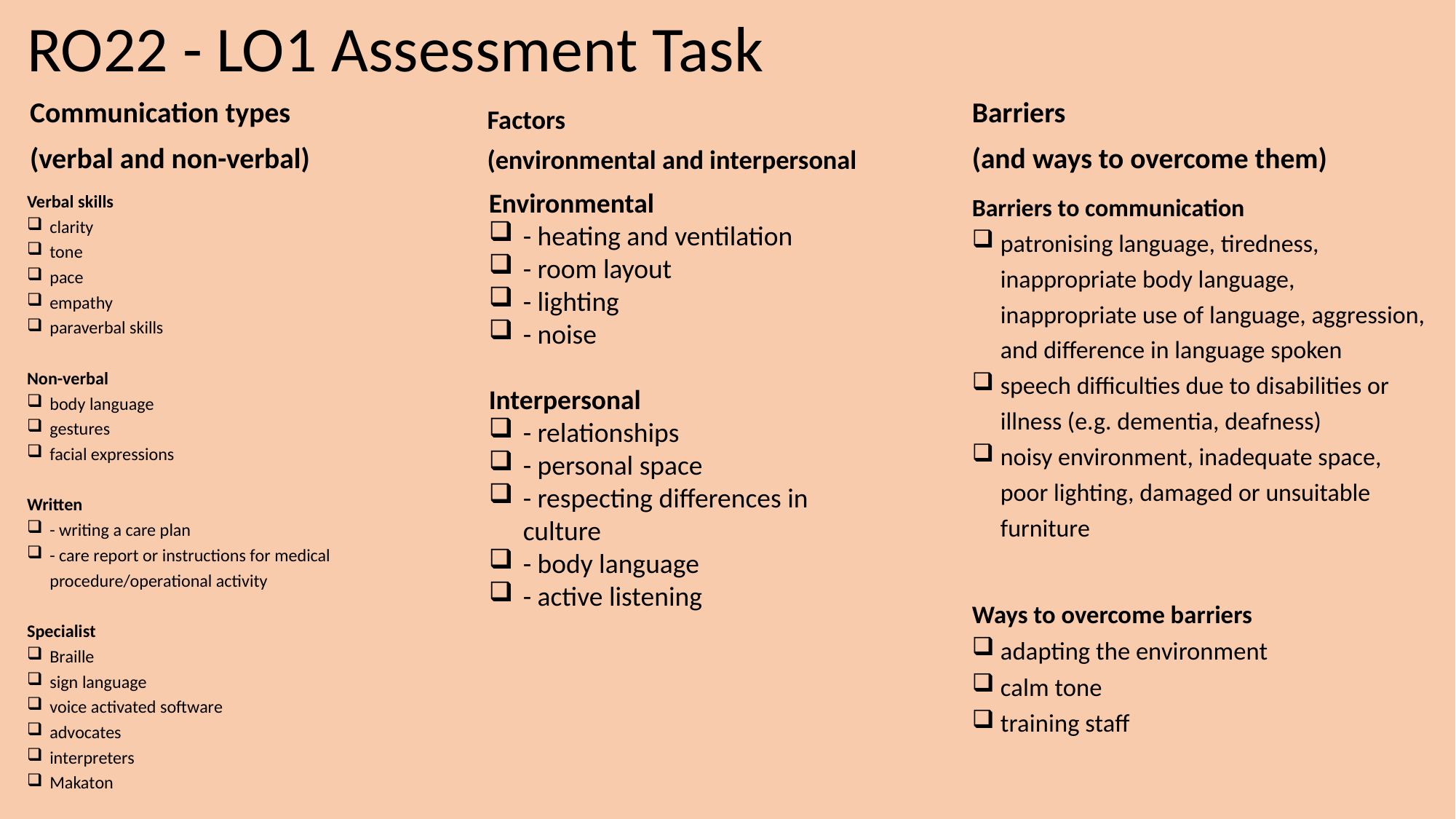

# RO22 - LO1 Assessment Task
Communication types
(verbal and non-verbal)
Factors
(environmental and interpersonal
Barriers
(and ways to overcome them)
Verbal skills
clarity
tone
pace
empathy
paraverbal skills

Non-verbal
body language
gestures
facial expressions

Written
- writing a care plan
- care report or instructions for medical procedure/operational activity

Specialist
Braille
sign language
voice activated software
advocates
interpreters
Makaton
Environmental
- heating and ventilation
- room layout
- lighting
- noise

Interpersonal
- relationships
- personal space
- respecting differences in culture
- body language
- active listening
Barriers to communication
patronising language, tiredness, inappropriate body language, inappropriate use of language, aggression, and difference in language spoken
speech difficulties due to disabilities or illness (e.g. dementia, deafness)
noisy environment, inadequate space, poor lighting, damaged or unsuitable furniture

Ways to overcome barriers
adapting the environment
calm tone
training staff